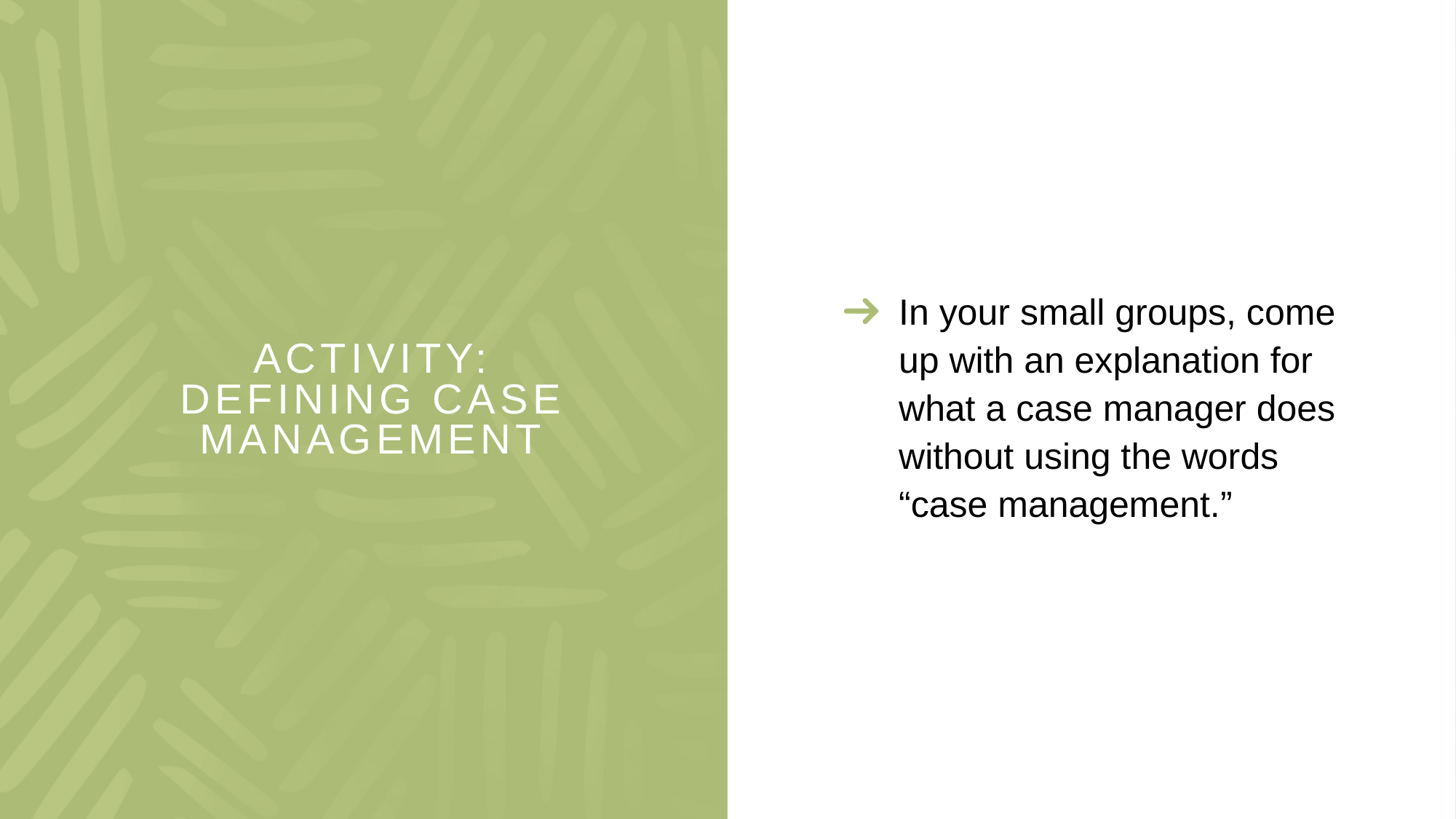

In your small groups, come up with an explanation for what a case manager does without using the words “case management.”
# Activity: Defining case management